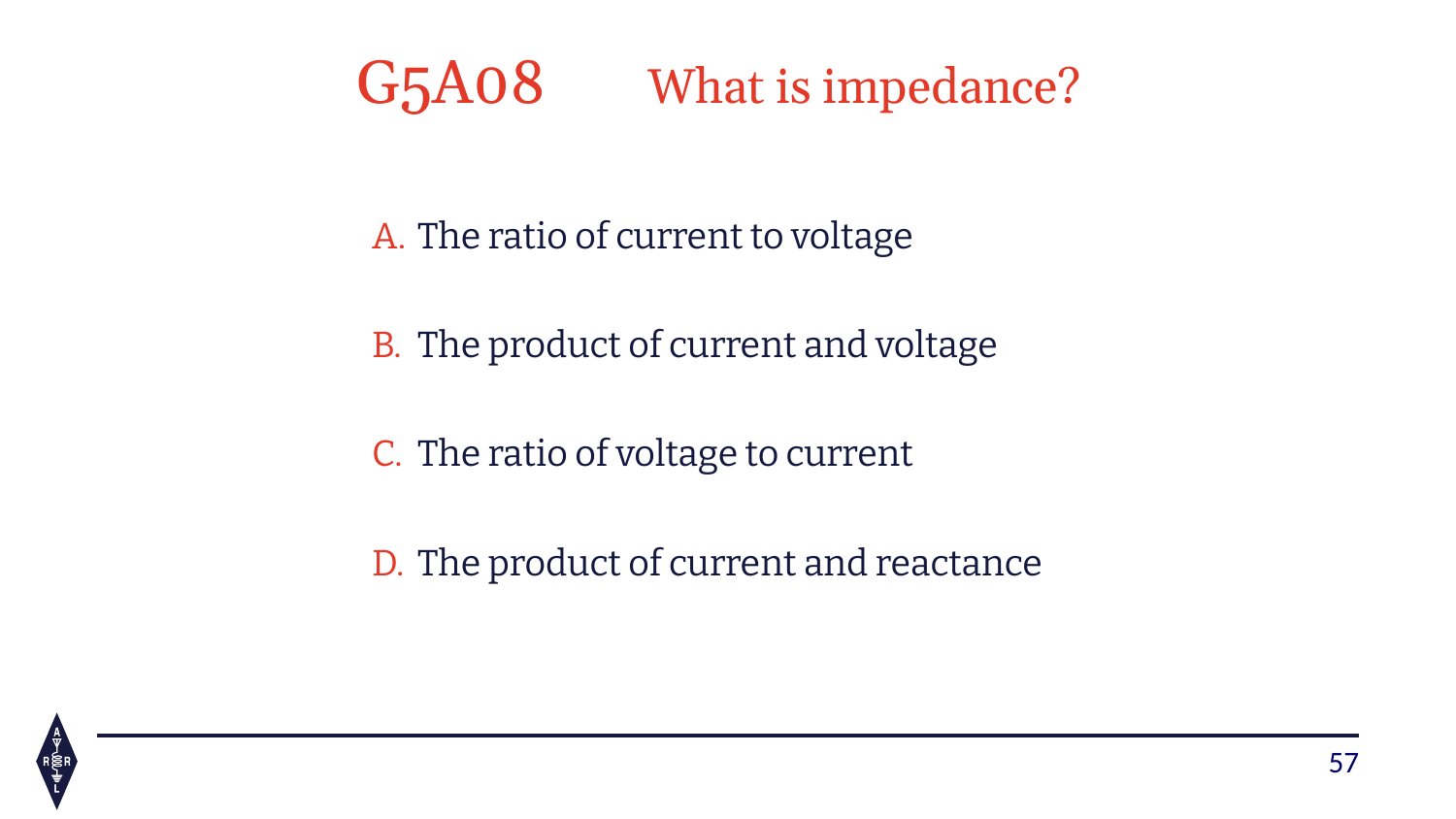

G5A08 	What is impedance?
The ratio of current to voltage

The product of current and voltage

The ratio of voltage to current

The product of current and reactance
57